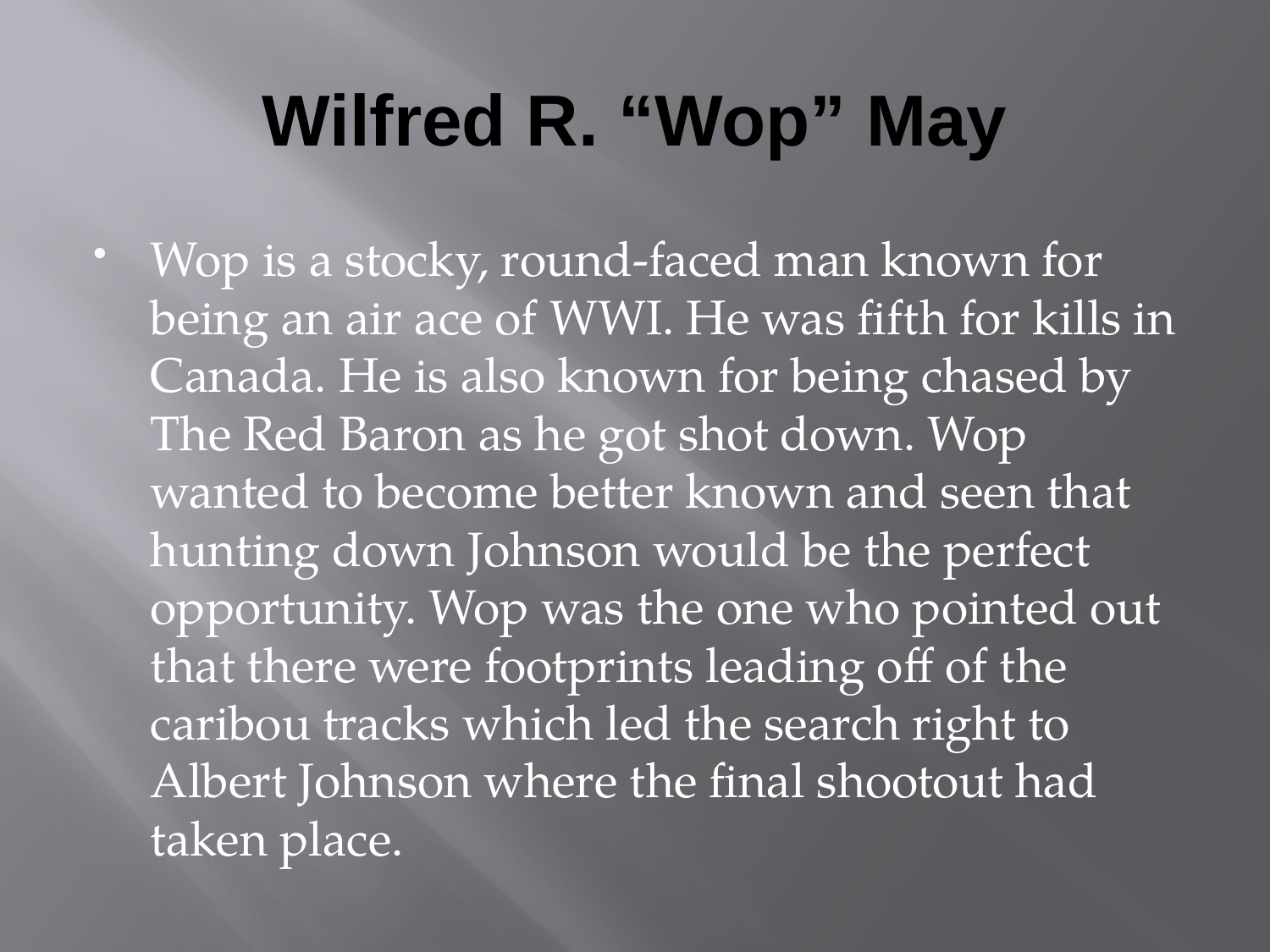

# Wilfred R. “Wop” May
Wop is a stocky, round-faced man known for being an air ace of WWI. He was fifth for kills in Canada. He is also known for being chased by The Red Baron as he got shot down. Wop wanted to become better known and seen that hunting down Johnson would be the perfect opportunity. Wop was the one who pointed out that there were footprints leading off of the caribou tracks which led the search right to Albert Johnson where the final shootout had taken place.